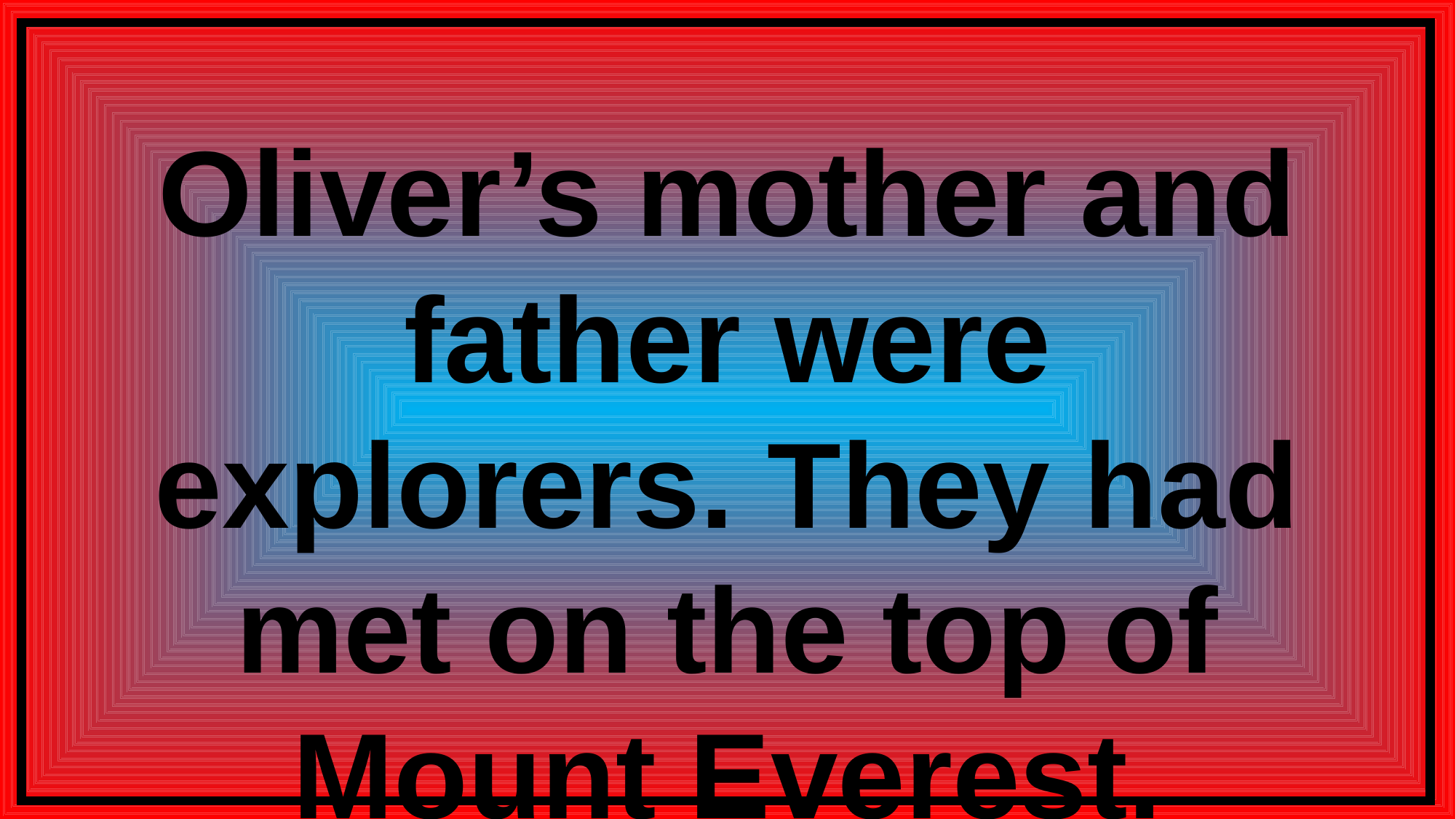

Oliver’s mother and father were explorers. They had met on the top of Mount Everest.